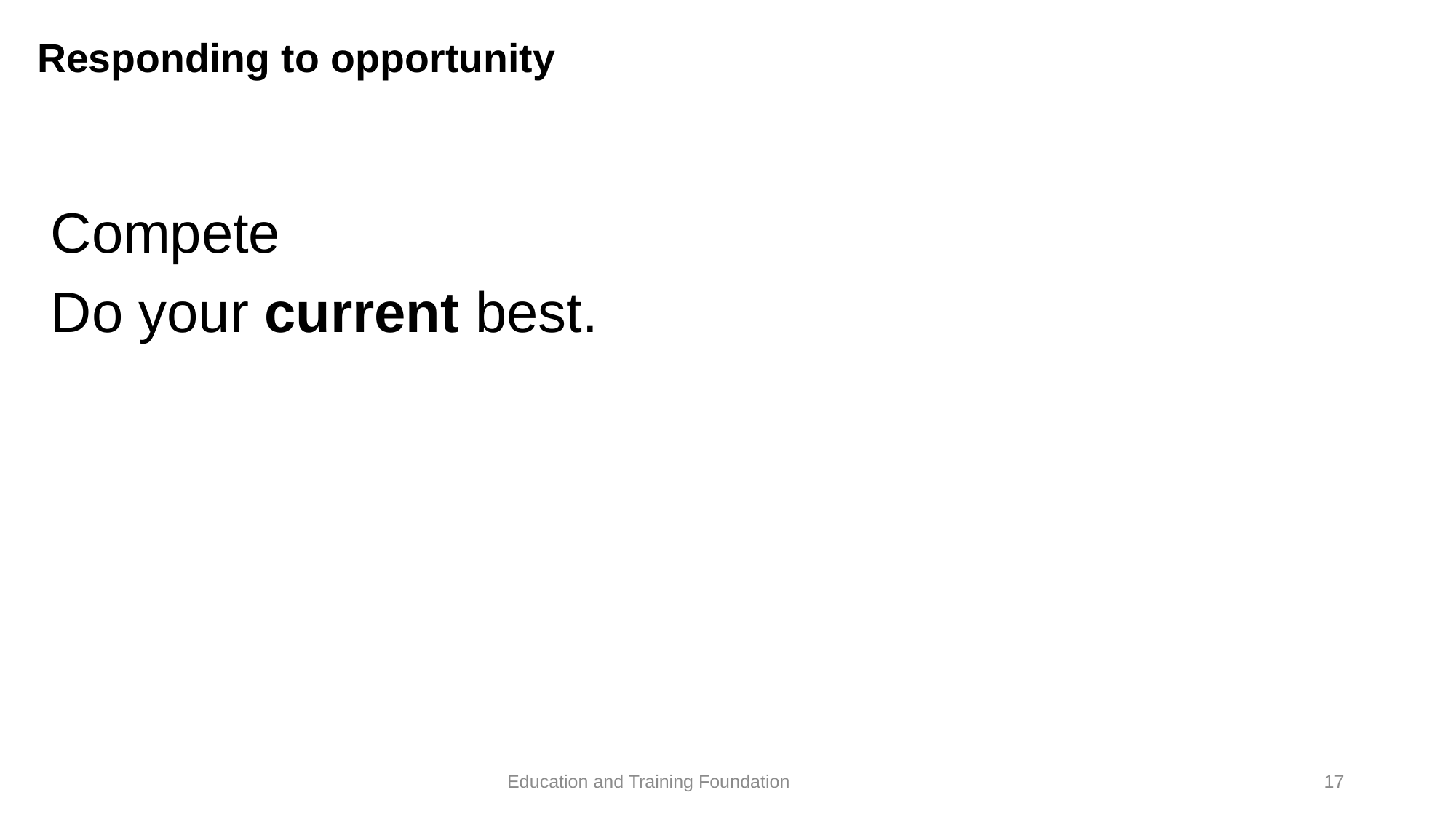

# Responding to opportunity
Compete
Do your current best.
17
Education and Training Foundation